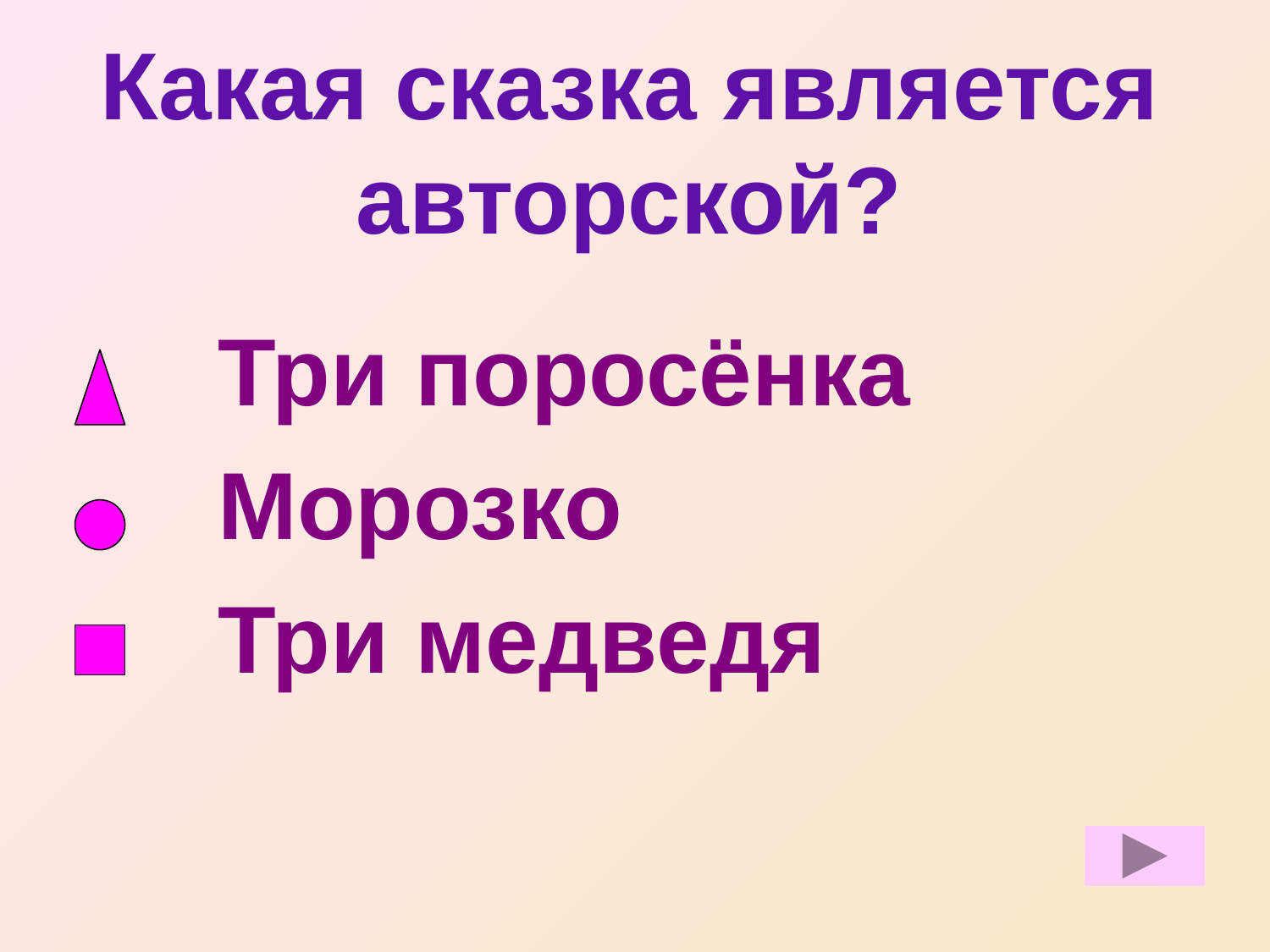

# Какая сказка является авторской?
      Три поросёнка
      Морозко
      Три медведя